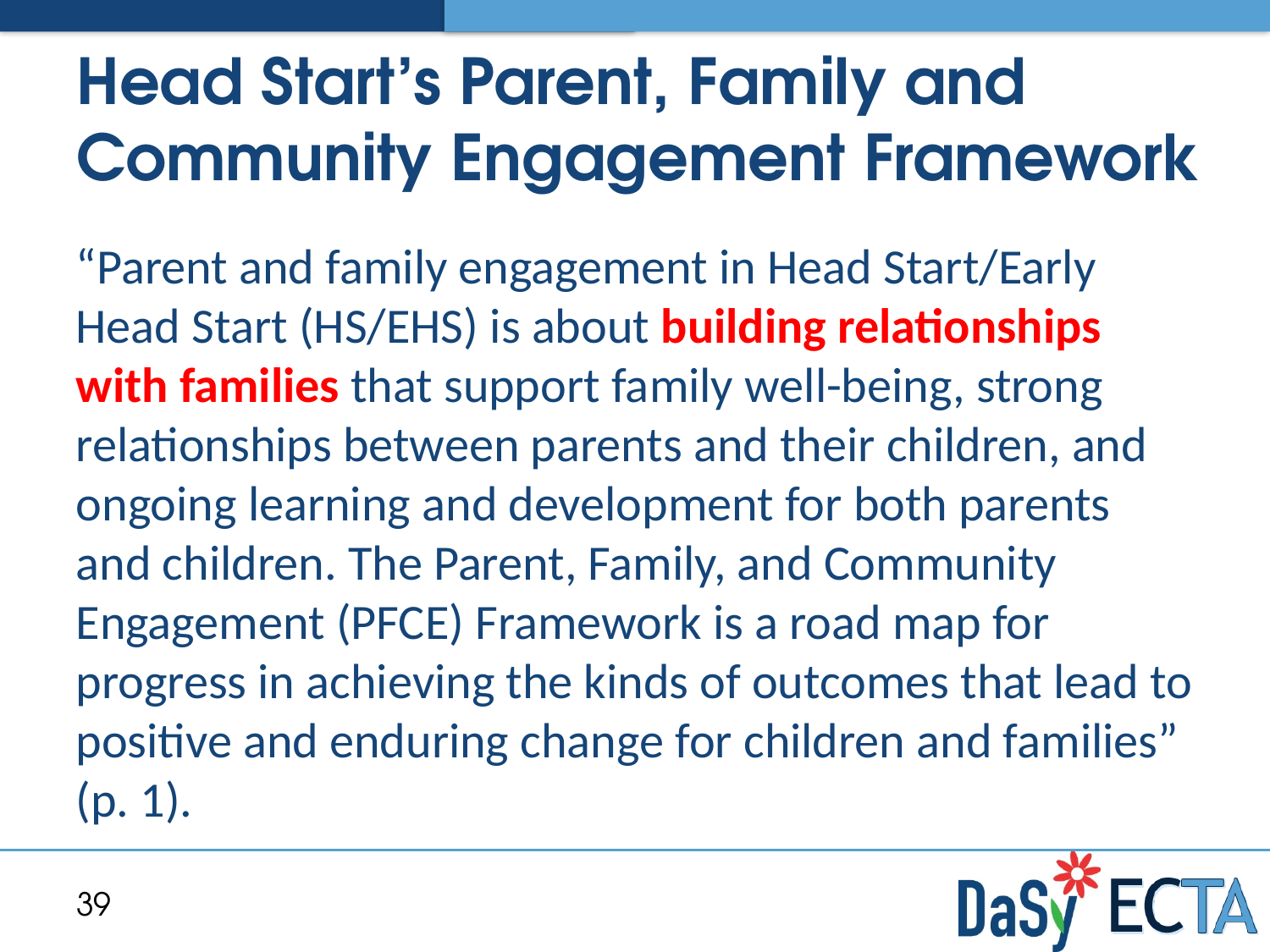

# Head Start’s Parent, Family and Community Engagement Framework
“Parent and family engagement in Head Start/Early Head Start (HS/EHS) is about building relationships with families that support family well-being, strong relationships between parents and their children, and ongoing learning and development for both parents and children. The Parent, Family, and Community Engagement (PFCE) Framework is a road map for progress in achieving the kinds of outcomes that lead to positive and enduring change for children and families” (p. 1).
39